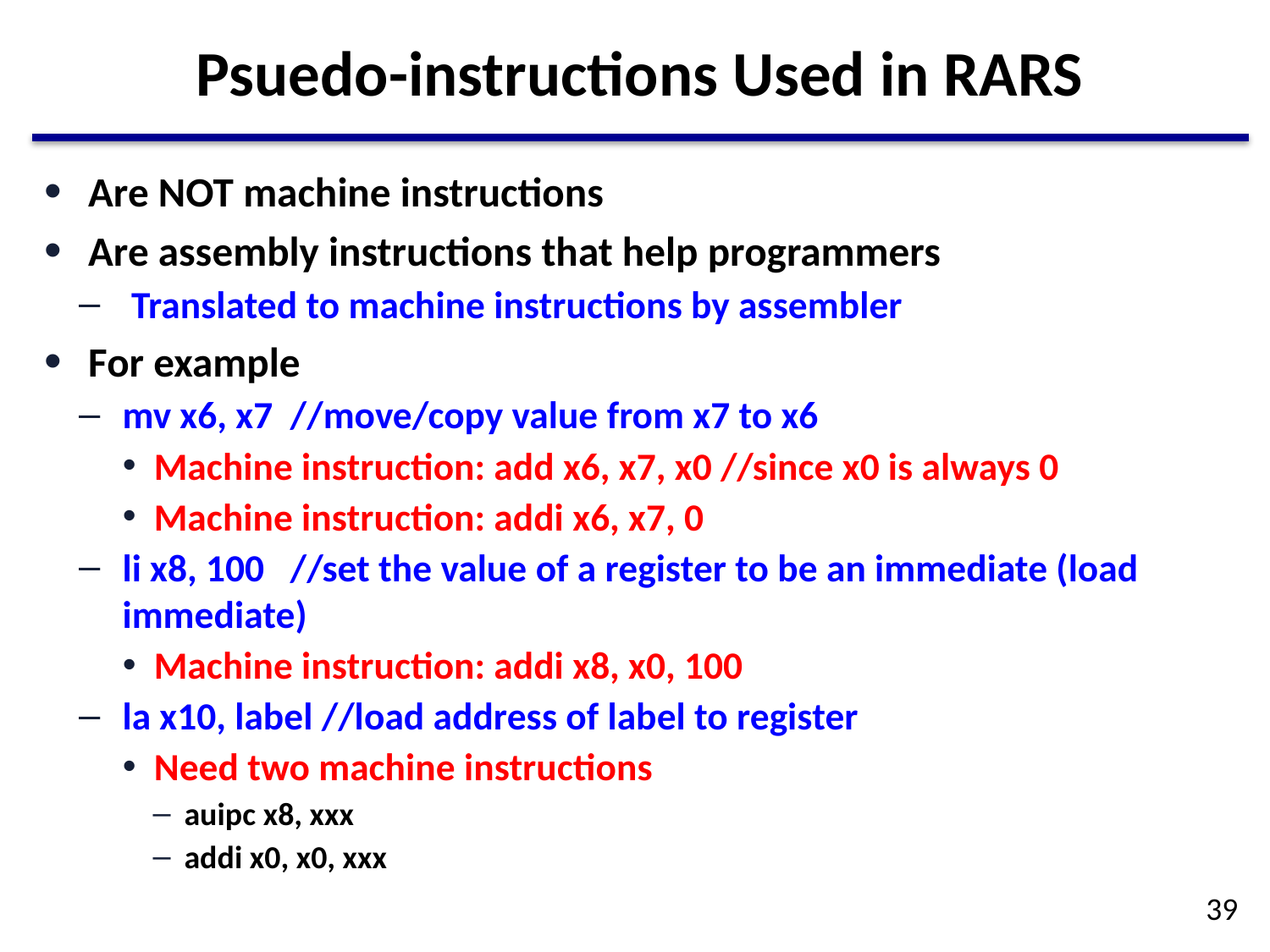

# Psuedo-instructions Used in RARS
Are NOT machine instructions
Are assembly instructions that help programmers
 Translated to machine instructions by assembler
For example
mv x6, x7  //move/copy value from x7 to x6
Machine instruction: add x6, x7, x0 //since x0 is always 0
Machine instruction: addi x6, x7, 0
li x8, 100   //set the value of a register to be an immediate (load immediate)
Machine instruction: addi x8, x0, 100
la x10, label //load address of label to register
Need two machine instructions
auipc x8, xxx
addi x0, x0, xxx
39